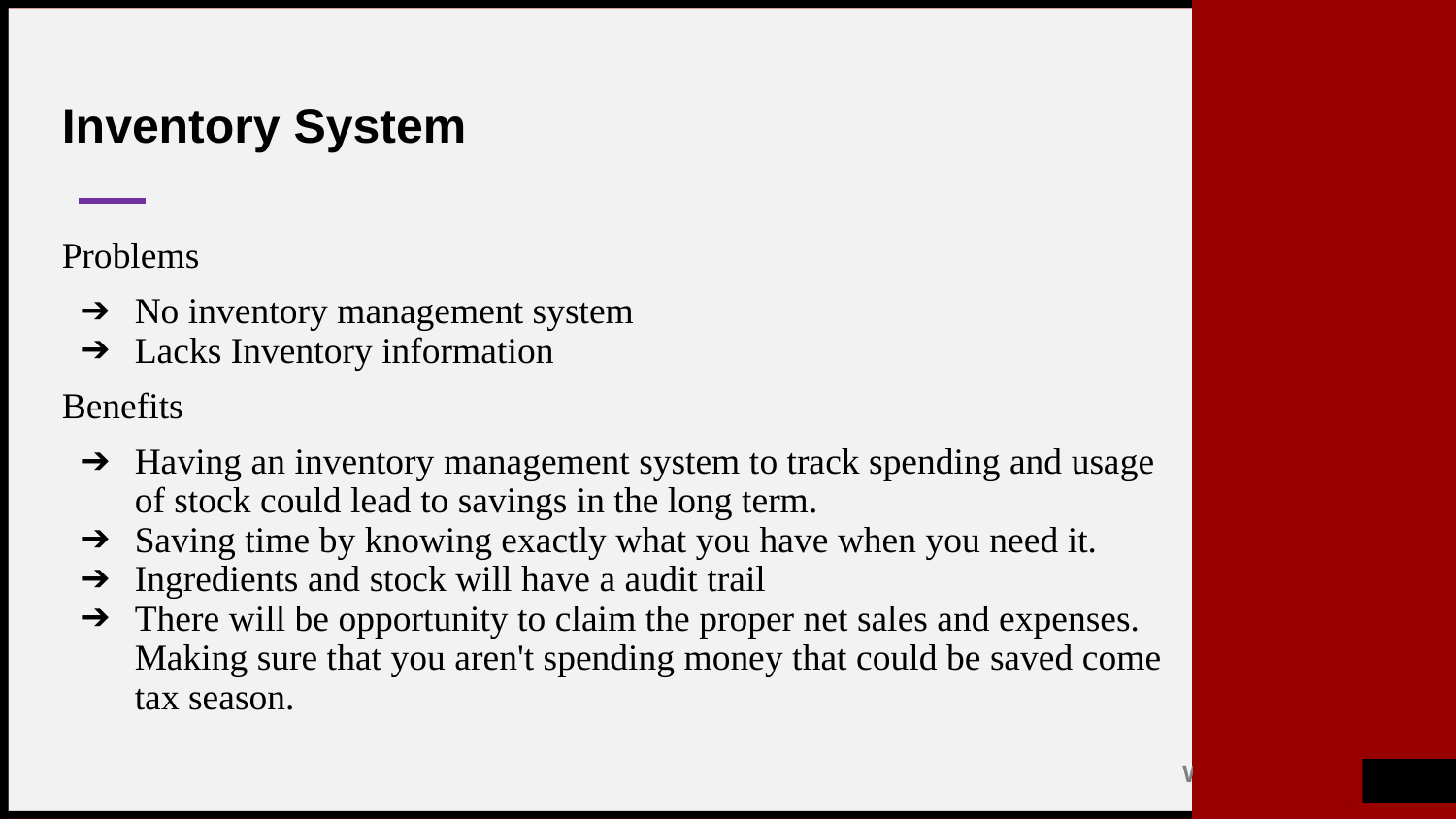

# Inventory System
Problems
No inventory management system
Lacks Inventory information
Benefits
Having an inventory management system to track spending and usage of stock could lead to savings in the long term.
Saving time by knowing exactly what you have when you need it.
Ingredients and stock will have a audit trail
There will be opportunity to claim the proper net sales and expenses.  Making sure that you aren't spending money that could be saved come tax season.